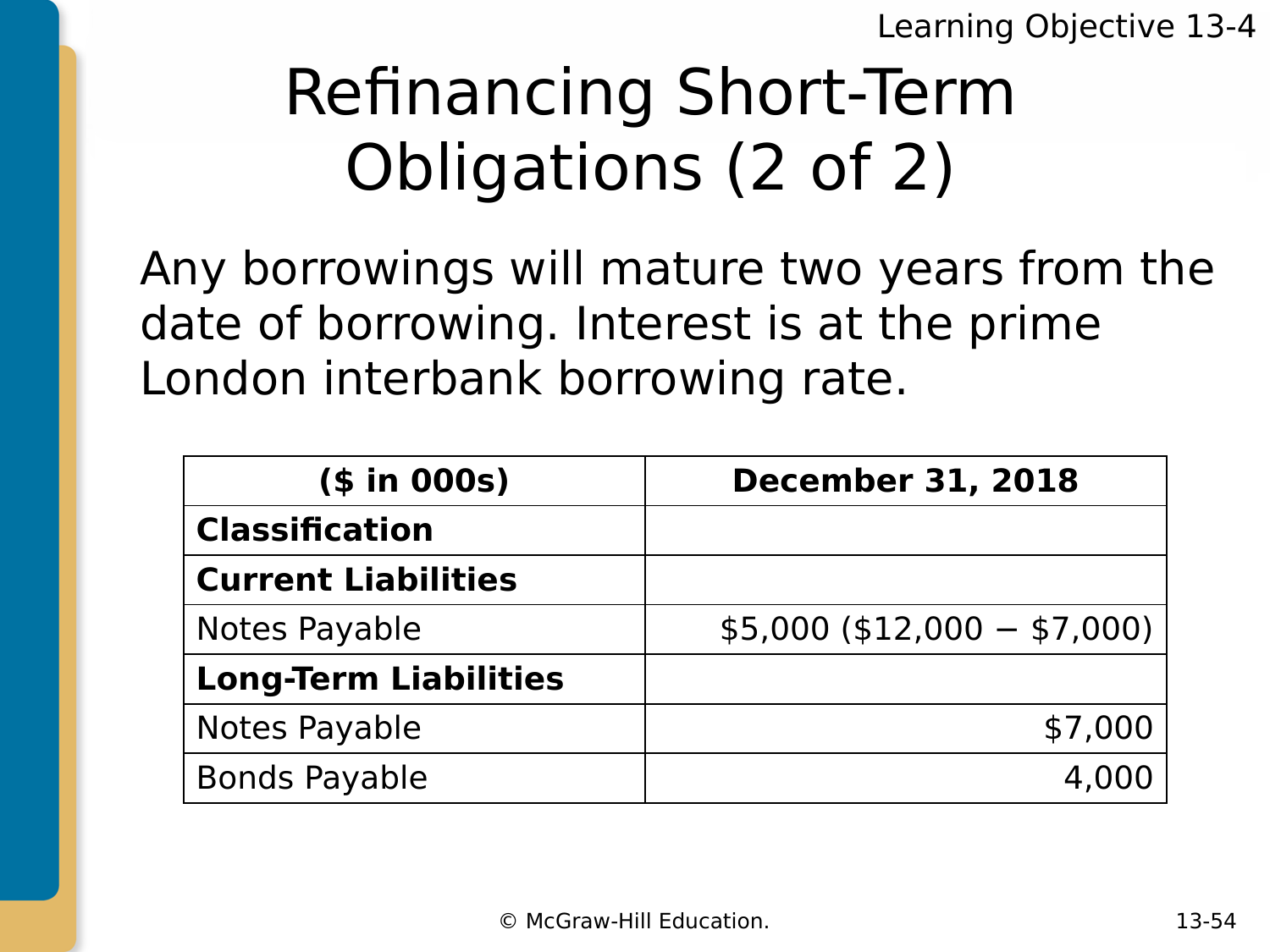

Learning Objective 13-4
# Refinancing Short-Term Obligations (2 of 2)
Any borrowings will mature two years from the date of borrowing. Interest is at the prime London interbank borrowing rate.
| ($ in 000s) | December 31, 2018 |
| --- | --- |
| Classification |  |
| Current Liabilities |  |
| Notes Payable | $5,000 ($12,000 − $7,000) |
| Long-Term Liabilities |  |
| Notes Payable | $7,000 |
| Bonds Payable | 4,000 |